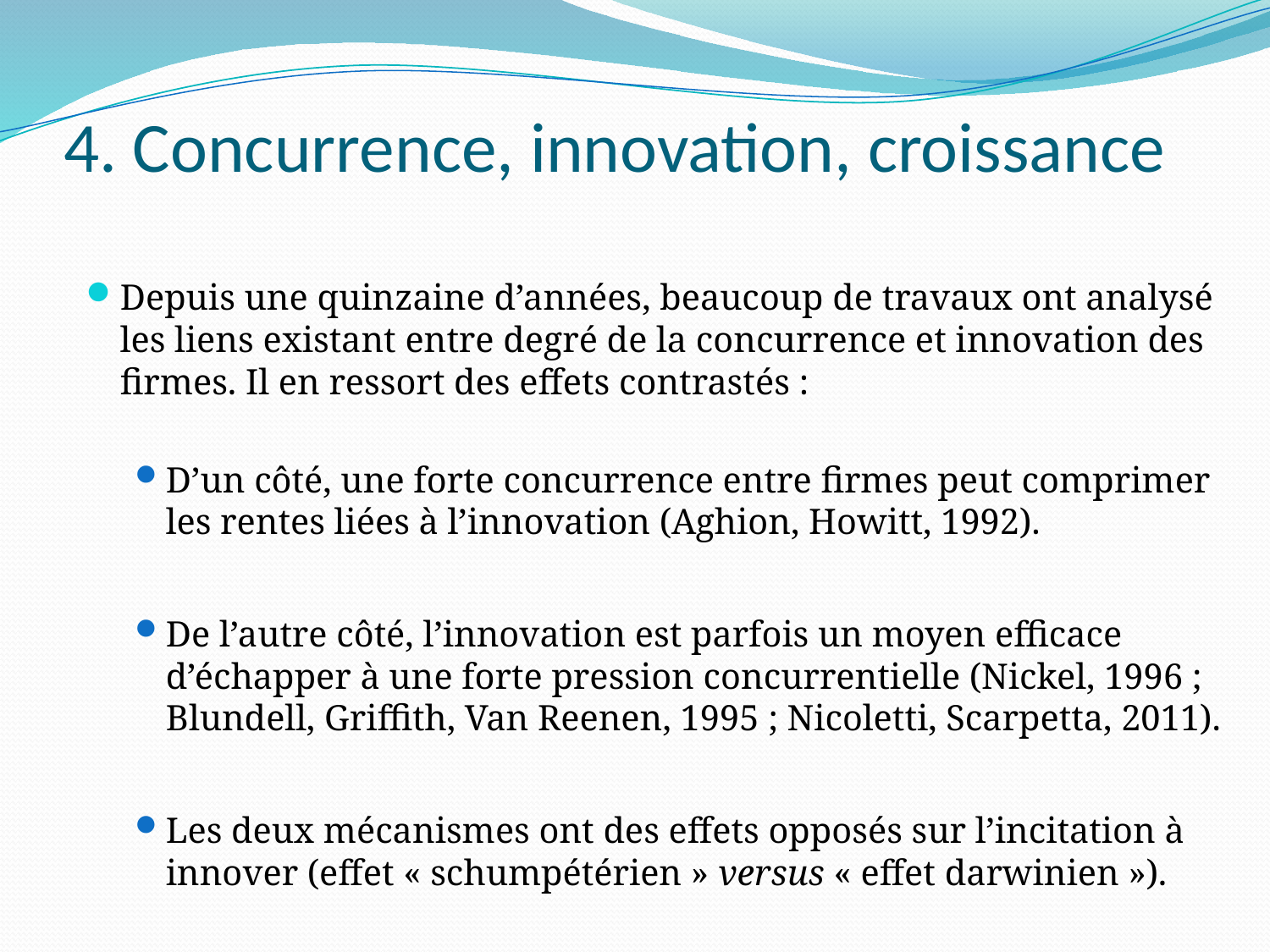

# 4. Concurrence, innovation, croissance

Depuis une quinzaine d’années, beaucoup de travaux ont analysé les liens existant entre degré de la concurrence et innovation des firmes. Il en ressort des effets contrastés :

D’un côté, une forte concurrence entre firmes peut comprimer les rentes liées à l’innovation (Aghion, Howitt, 1992).

De l’autre côté, l’innovation est parfois un moyen efficace d’échapper à une forte pression concurrentielle (Nickel, 1996 ; Blundell, Griffith, Van Reenen, 1995 ; Nicoletti, Scarpetta, 2011).

Les deux mécanismes ont des effets opposés sur l’incitation à innover (effet « schumpétérien » versus « effet darwinien »).